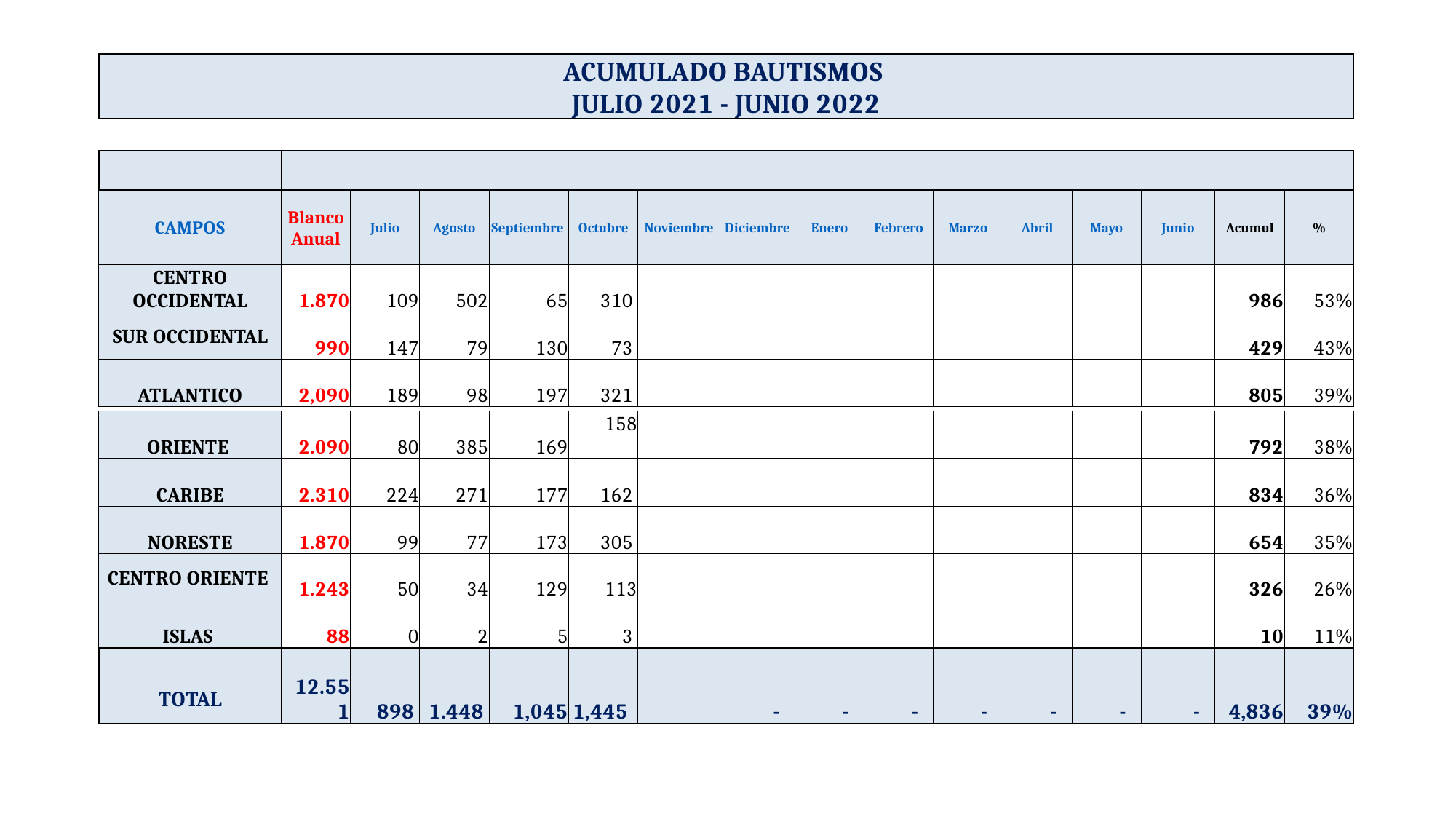

| ACUMULADO BAUTISMOS JULIO 2021 - JUNIO 2022 |  |  |  |  |  |  |  |  |  |  |  |  |  |  |  |
| --- | --- | --- | --- | --- | --- | --- | --- | --- | --- | --- | --- | --- | --- | --- | --- |
|  |  |  |  |  |  |  |  |  |  |  |  |  |  |  |  |
|  |  |  |  |  |  |  |  |  |  |  |  |  |  |  |  |
|  |  |  |  |  |  |  |  |  |  |  |  |  |  |  |  |
| CAMPOS | Blanco Anual | Julio | Agosto | Septiembre | Octubre | Noviembre | Diciembre | Enero | Febrero | Marzo | Abril | Mayo | Junio | Acumul | % |
| CENTRO OCCIDENTAL | 1.870 | 109 | 502 | 65 | 310 |  |  |  |  |  |  |  |  | 986 | 53% |
| SUR OCCIDENTAL | 990 | 147 | 79 | 130 | 73 |  |  |  |  |  |  |  |  | 429 | 43% |
| ATLANTICO | 2,090 | 189 | 98 | 197 | 321 |  |  |  |  |  |  |  |  | 805 | 39% |
| ORIENTE | 2.090 | 80 | 385 | 169 | 158 |  |  |  |  |  |  |  |  | 792 | 38% |
| --- | --- | --- | --- | --- | --- | --- | --- | --- | --- | --- | --- | --- | --- | --- | --- |
| CARIBE | 2.310 | 224 | 271 | 177 | 162 |  |  |  |  |  |  |  |  | 834 | 36% |
| --- | --- | --- | --- | --- | --- | --- | --- | --- | --- | --- | --- | --- | --- | --- | --- |
| NORESTE | 1.870 | 99 | 77 | 173 | 305 |  |  |  |  |  |  |  |  | 654 | 35% |
| CENTRO ORIENTE | 1.243 | 50 | 34 | 129 | 113 |  |  |  |  |  |  |  |  | 326 | 26% |
| ISLAS | 88 | 0 | 2 | 5 | 3 |  |  |  |  |  |  |  |  | 10 | 11% |
| TOTAL | 12.551 | 898 | 1.448 | 1,045 | 1,445 |  | - | - | - | - | - | - | - | 4,836 | 39% |